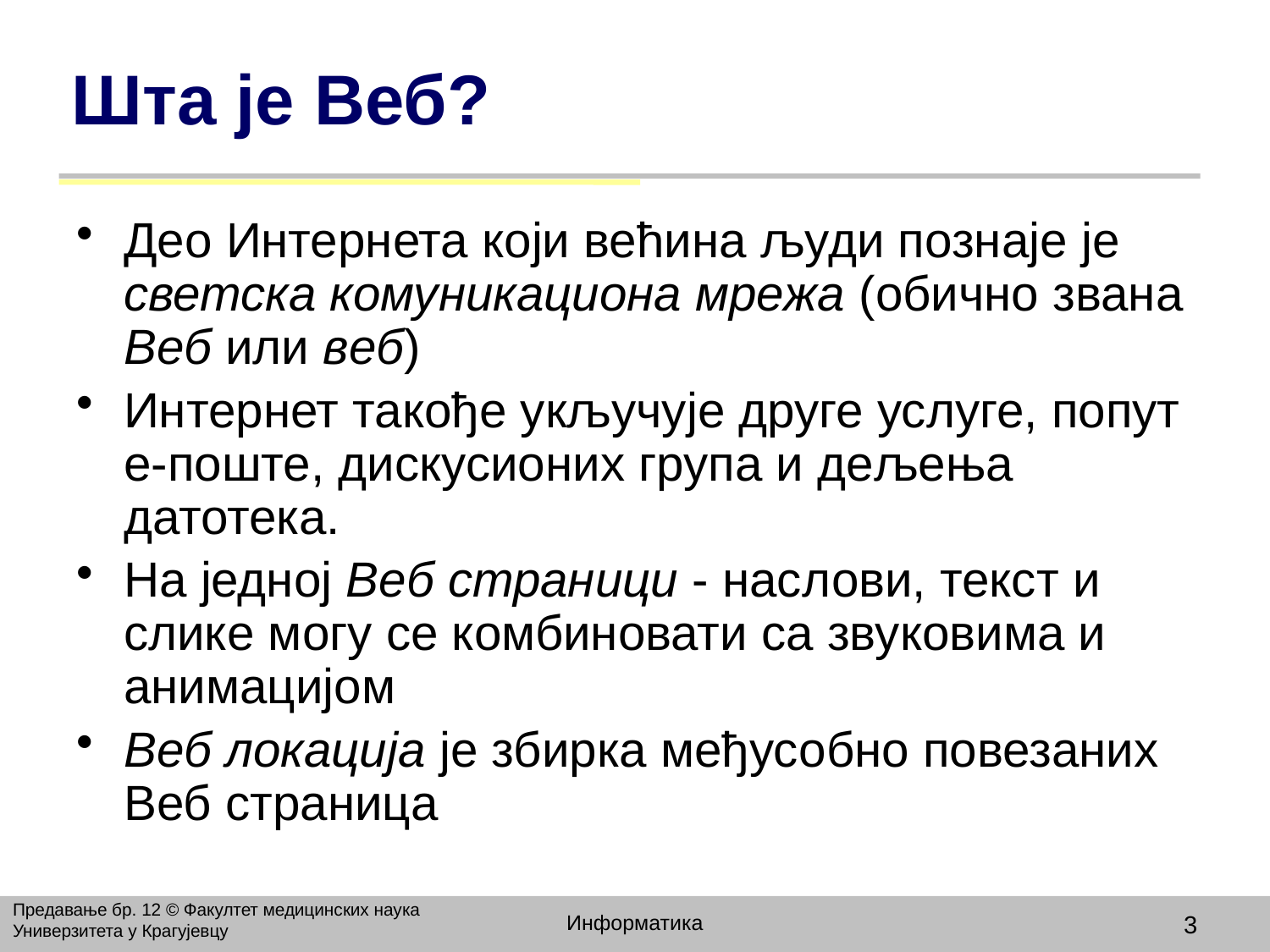

# Шта је Веб?
Део Интернета који већина људи познаје је светска комуникациона мрежа (обично звана Веб или веб)
Интернет такође укључује друге услуге, попут е-поште, дискусионих група и дељења датотека.
На једној Веб страници - наслови, текст и слике могу се комбиновати са звуковима и анимацијом
Веб локација је збирка међусобно повезаних Веб страница
Предавање бр. 12 © Факултет медицинских наука Универзитета у Крагујевцу
Информатика
3